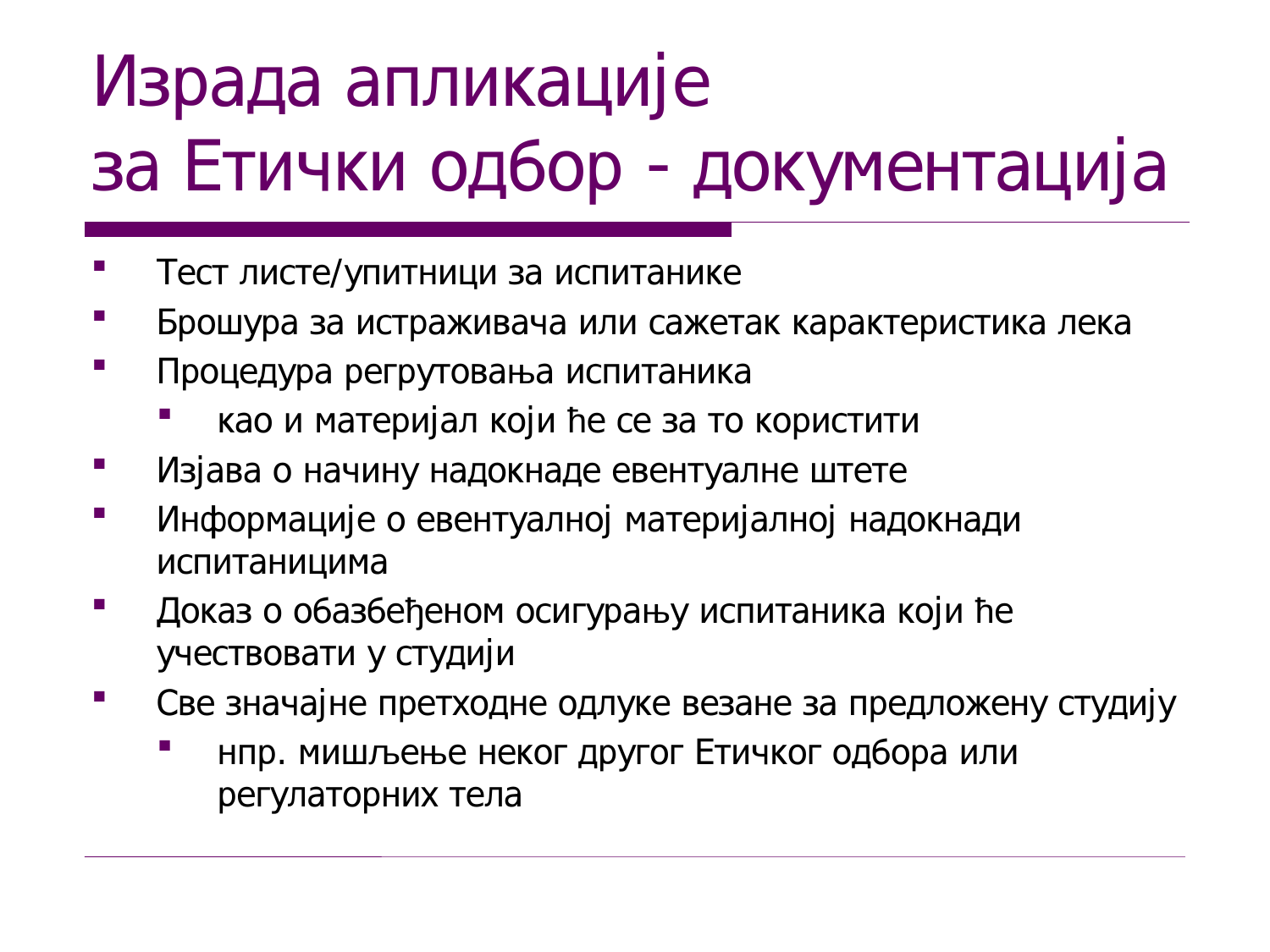

# Израда апликације за Етички одбор - документација
Тест листе/упитници за испитанике
Брошура за истраживача или сажетак карактеристика лека
Процедура регрутовања испитаника
као и материјал који ће се за то користити
Изјава о начину надокнаде евентуалне штете
Информације о евентуалној материјалној надокнади испитаницима
Доказ о обазбеђеном осигурању испитаника који ће учествовати у студији
Све значајне претходне одлуке везане за предложену студију
нпр. мишљење неког другог Етичког одбора или регулаторних тела